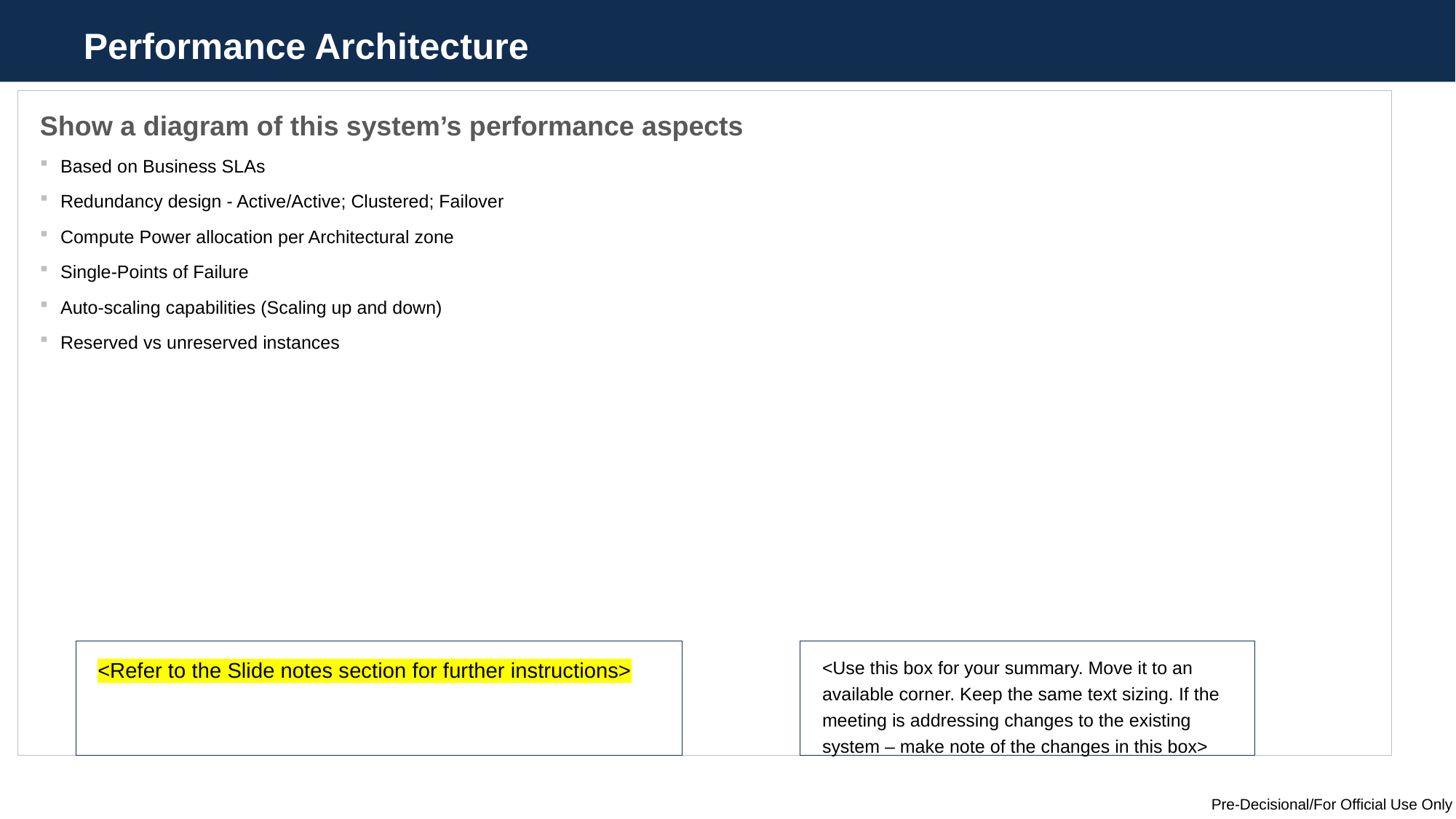

# Performance Architecture
Show a diagram of this system’s performance aspects
Based on Business SLAs
Redundancy design - Active/Active; Clustered; Failover
Compute Power allocation per Architectural zone
Single-Points of Failure
Auto-scaling capabilities (Scaling up and down)
Reserved vs unreserved instances

<Refer to the Slide notes section for further instructions>

<Use this box for your summary. Move it to an available corner. Keep the same text sizing. If the meeting is addressing changes to the existing system – make note of the changes in this box>